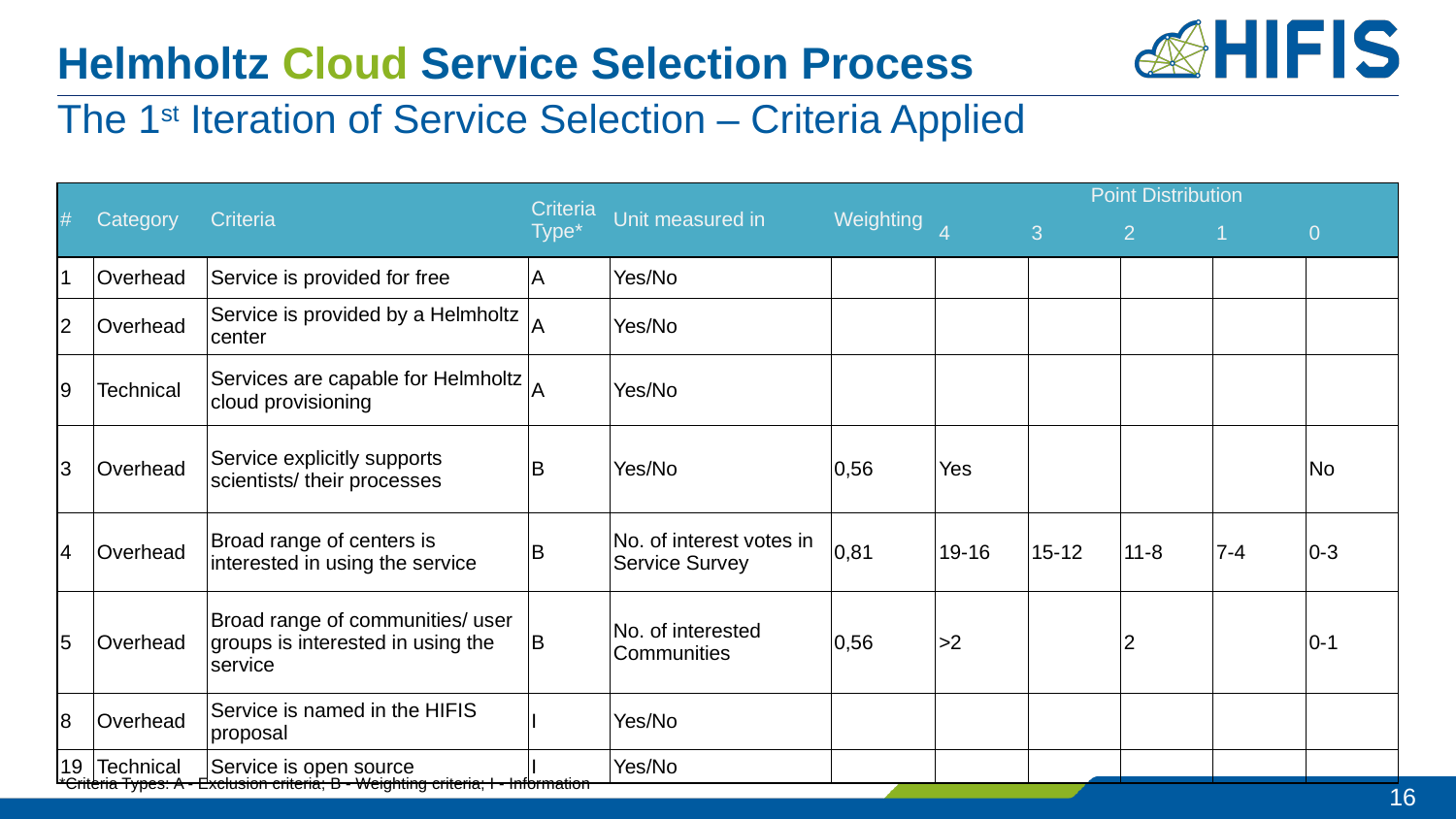

# Helmholtz Cloud Service Selection Process
The 1st Iteration of Service Selection – Criteria Applied
| # | Category | Criteria | Criteria Type\* | Unit measured in | Weighting | Point Distribution |  |  |  |  |
| --- | --- | --- | --- | --- | --- | --- | --- | --- | --- | --- |
|  |  |  |  |  |  | 4 | 3 | 2 | 1 | 0 |
| 1 | Overhead | Service is provided for free | A | Yes/No |  |  |  |  |  |  |
| 2 | Overhead | Service is provided by a Helmholtz center | A | Yes/No |  |  |  |  |  |  |
| 9 | Technical | Services are capable for Helmholtz cloud provisioning | A | Yes/No |  |  |  |  |  |  |
| 3 | Overhead | Service explicitly supports scientists/ their processes | B | Yes/No | 0,56 | Yes |  |  |  | No |
| 4 | Overhead | Broad range of centers is interested in using the service | B | No. of interest votes in Service Survey | 0,81 | 19-16 | 15-12 | 11-8 | 7-4 | 0-3 |
| 5 | Overhead | Broad range of communities/ user groups is interested in using the service | B | No. of interested Communities | 0,56 | >2 |  | 2 |  | 0-1 |
| 8 | Overhead | Service is named in the HIFIS proposal | I | Yes/No |  |  |  |  |  |  |
| 19 | Technical | Service is open source | I | Yes/No |  |  |  |  |  |  |
*Criteria Types: A - Exclusion criteria; B - Weighting criteria; I - Information